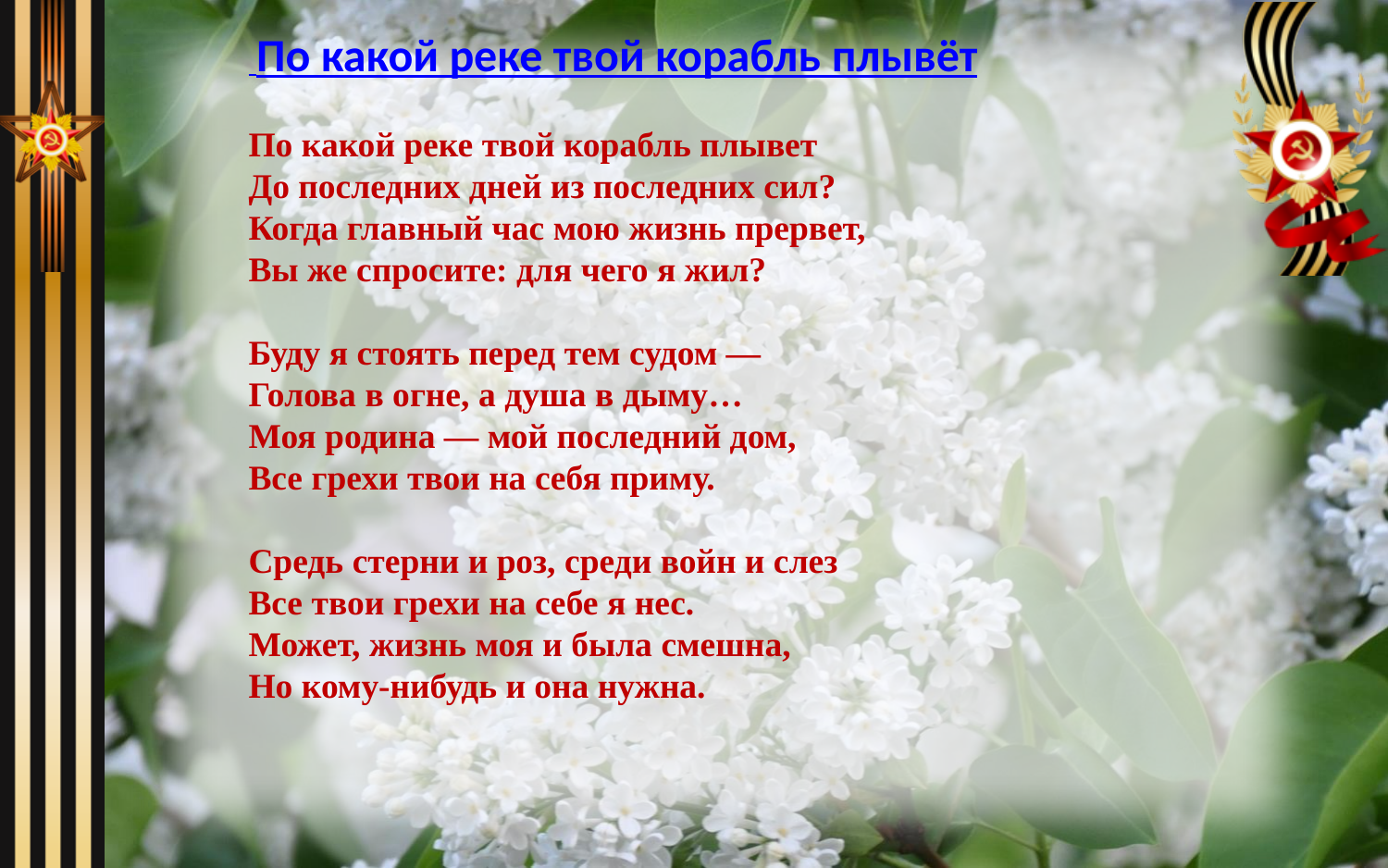

По какой реке твой корабль плывёт

По какой реке твой корабль плывет
До последних дней из последних сил?
Когда главный час мою жизнь прервет,
Вы же спросите: для чего я жил?

Буду я стоять перед тем судом —
Голова в огне, а душа в дыму…
Моя родина — мой последний дом,
Все грехи твои на себя приму.

Средь стерни и роз, среди войн и слез
Все твои грехи на себе я нес.
Может, жизнь моя и была смешна,
Но кому-нибудь и она нужна.